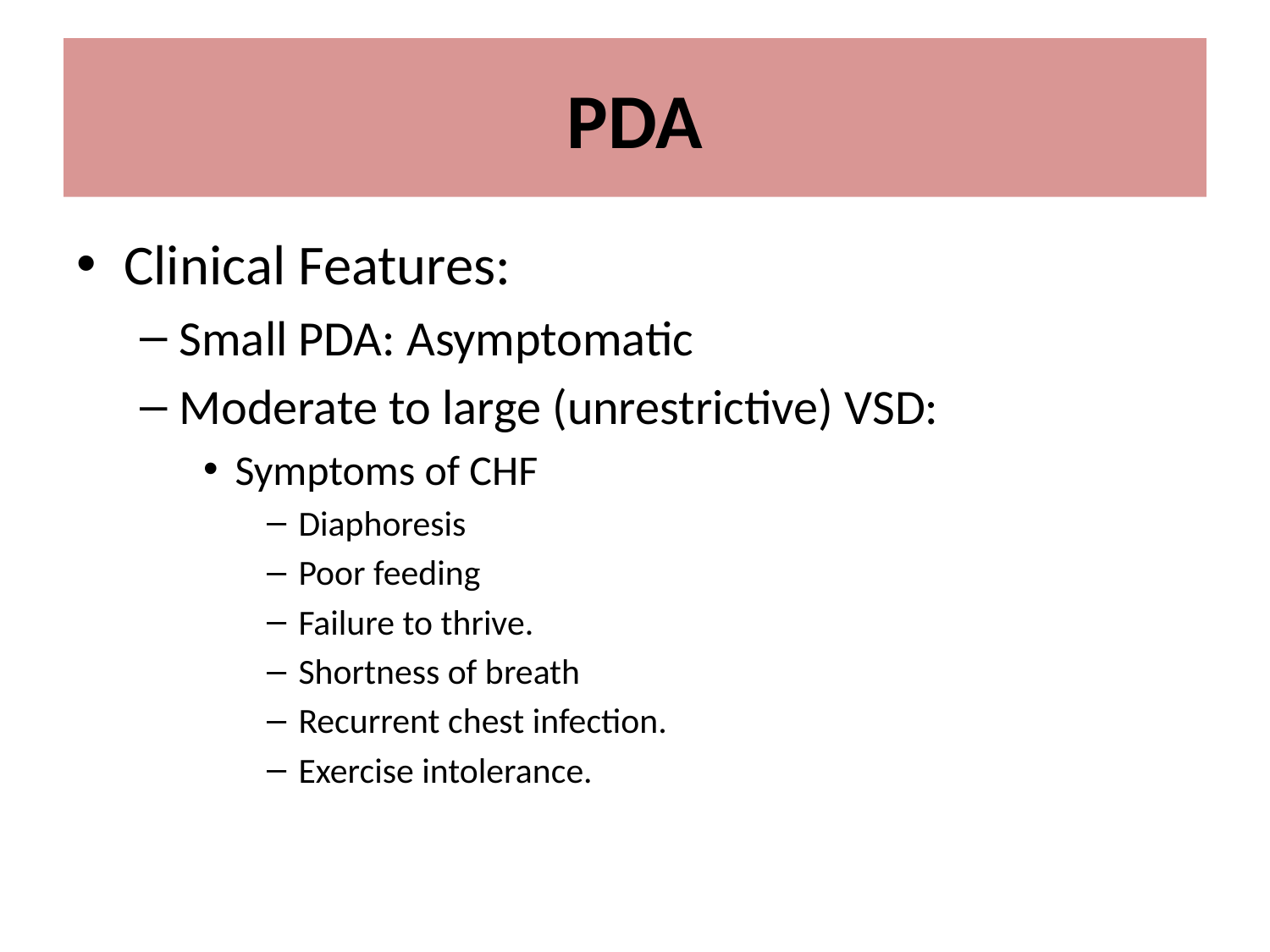

# PDA
Clinical Features:
Small PDA: Asymptomatic
Moderate to large (unrestrictive) VSD:
Symptoms of CHF
Diaphoresis
Poor feeding
Failure to thrive.
Shortness of breath
Recurrent chest infection.
Exercise intolerance.